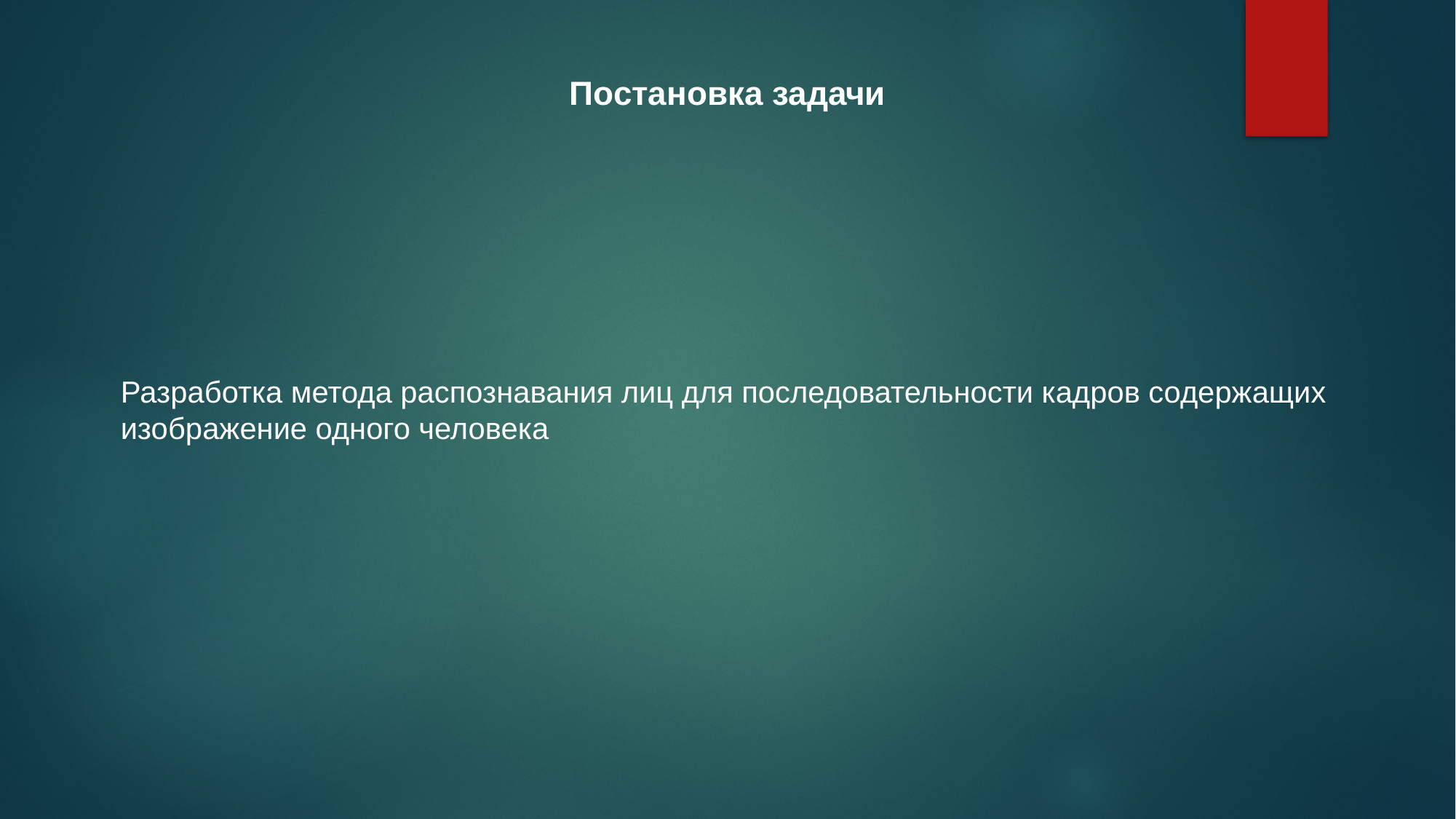

Постановка задачи
Разработка метода распознавания лиц для последовательности кадров содержащих изображение одного человека